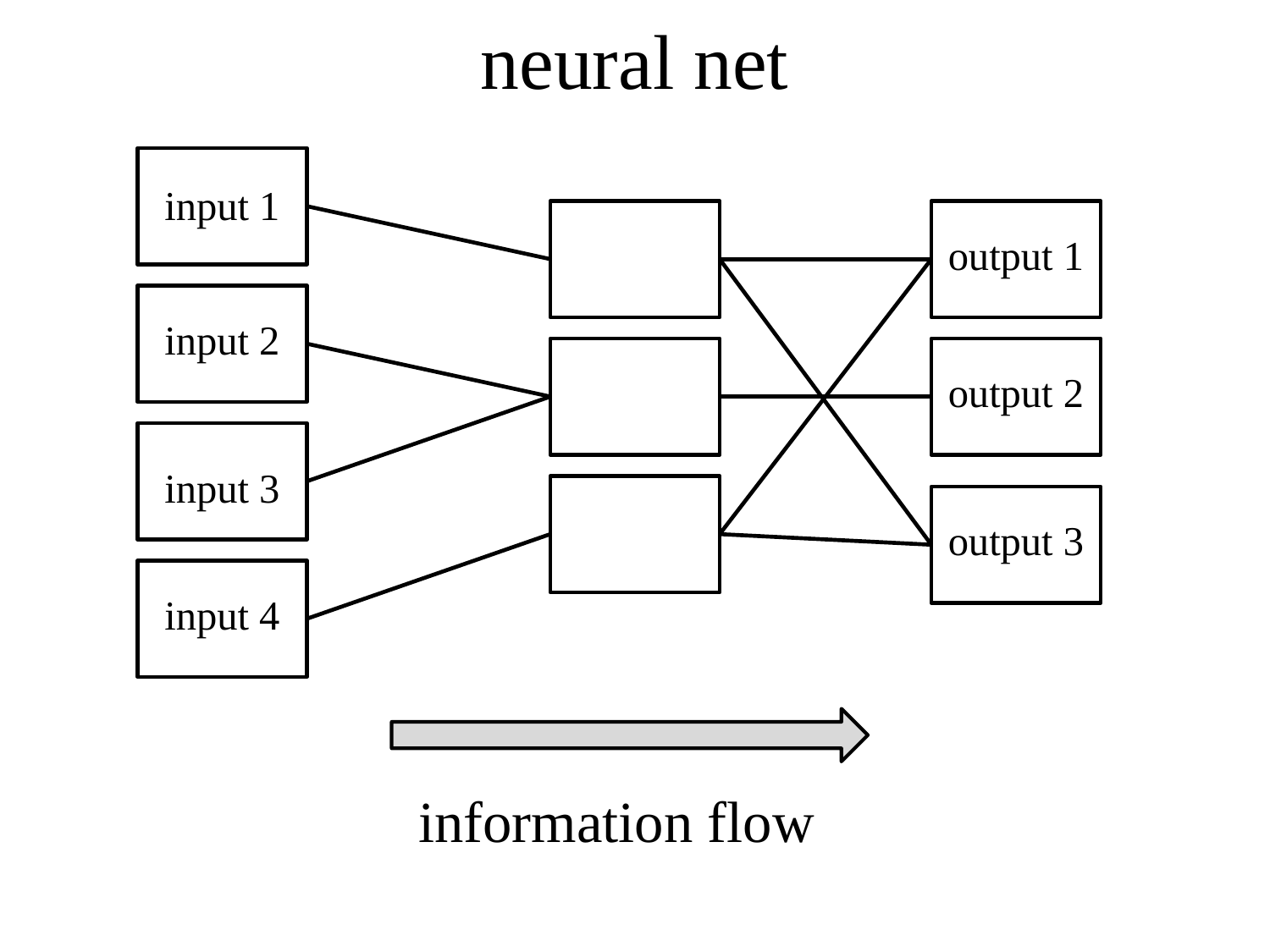

neural net

input 1

output 1

input 2

output 2

input 3

output 3

input 4

information flow